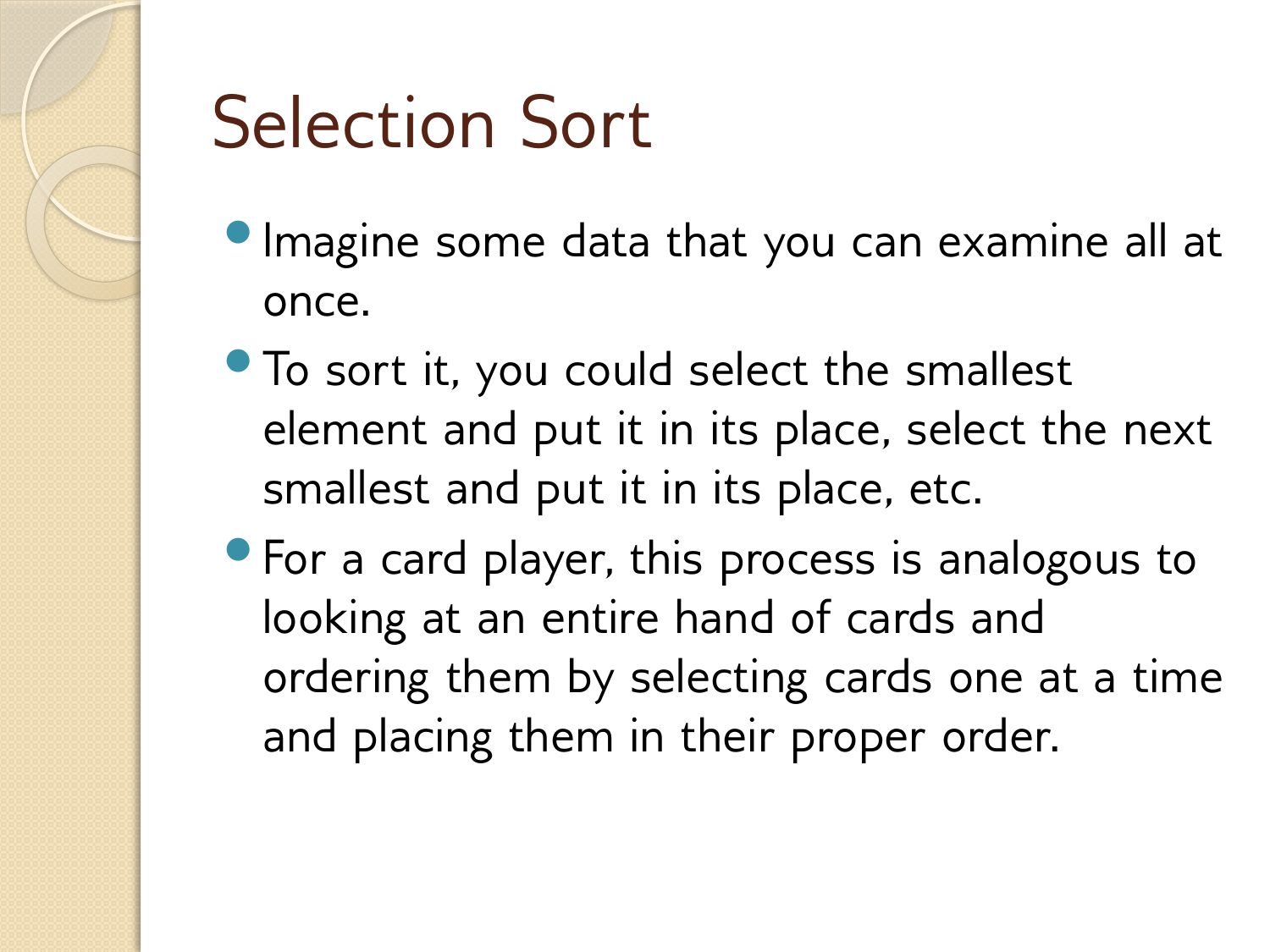

# Selection Sort
Imagine some data that you can examine all at once.
To sort it, you could select the smallest element and put it in its place, select the next smallest and put it in its place, etc.
For a card player, this process is analogous to looking at an entire hand of cards and ordering them by selecting cards one at a time and placing them in their proper order.